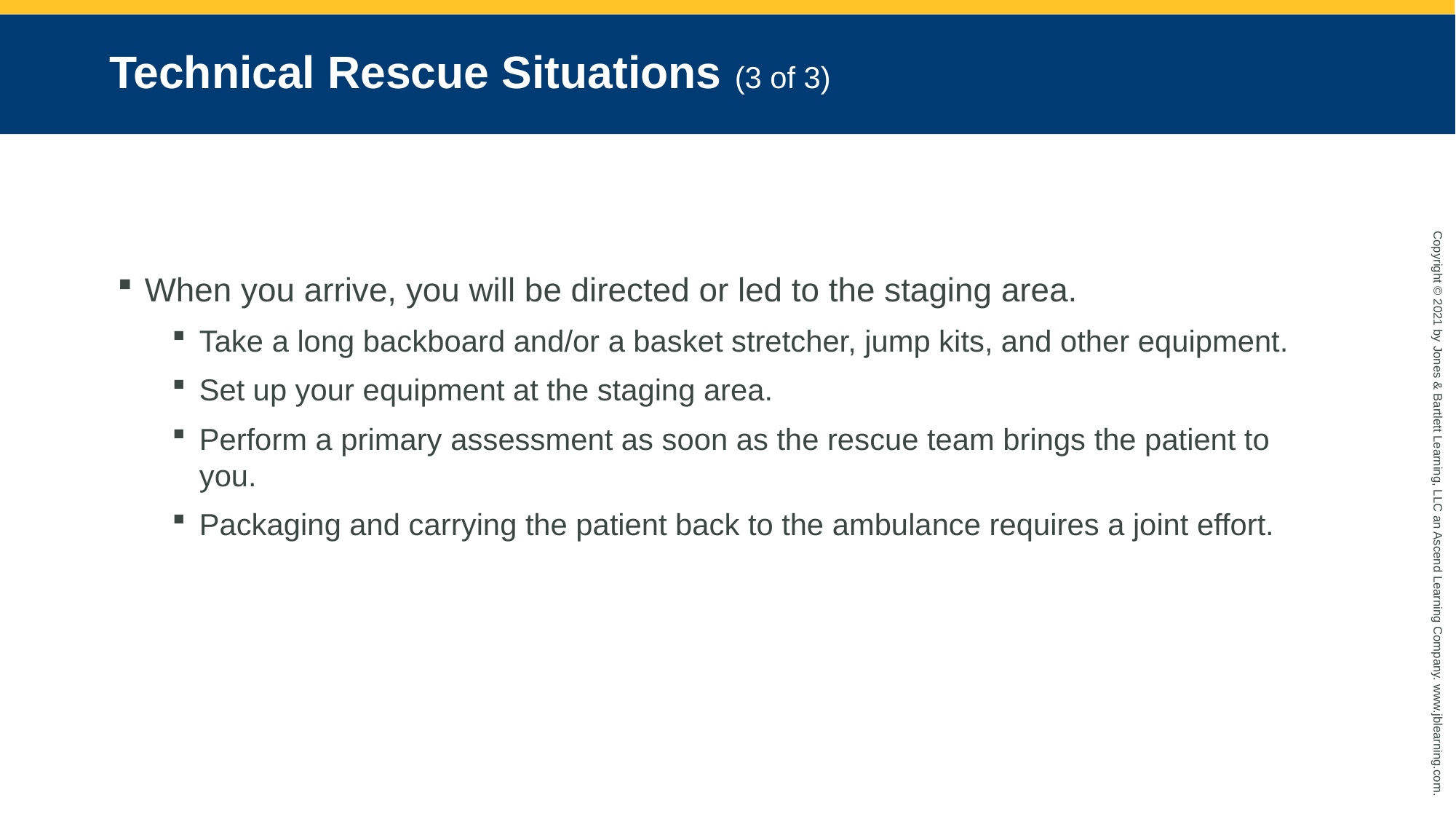

# Technical Rescue Situations (3 of 3)
When you arrive, you will be directed or led to the staging area.
Take a long backboard and/or a basket stretcher, jump kits, and other equipment.
Set up your equipment at the staging area.
Perform a primary assessment as soon as the rescue team brings the patient to you.
Packaging and carrying the patient back to the ambulance requires a joint effort.